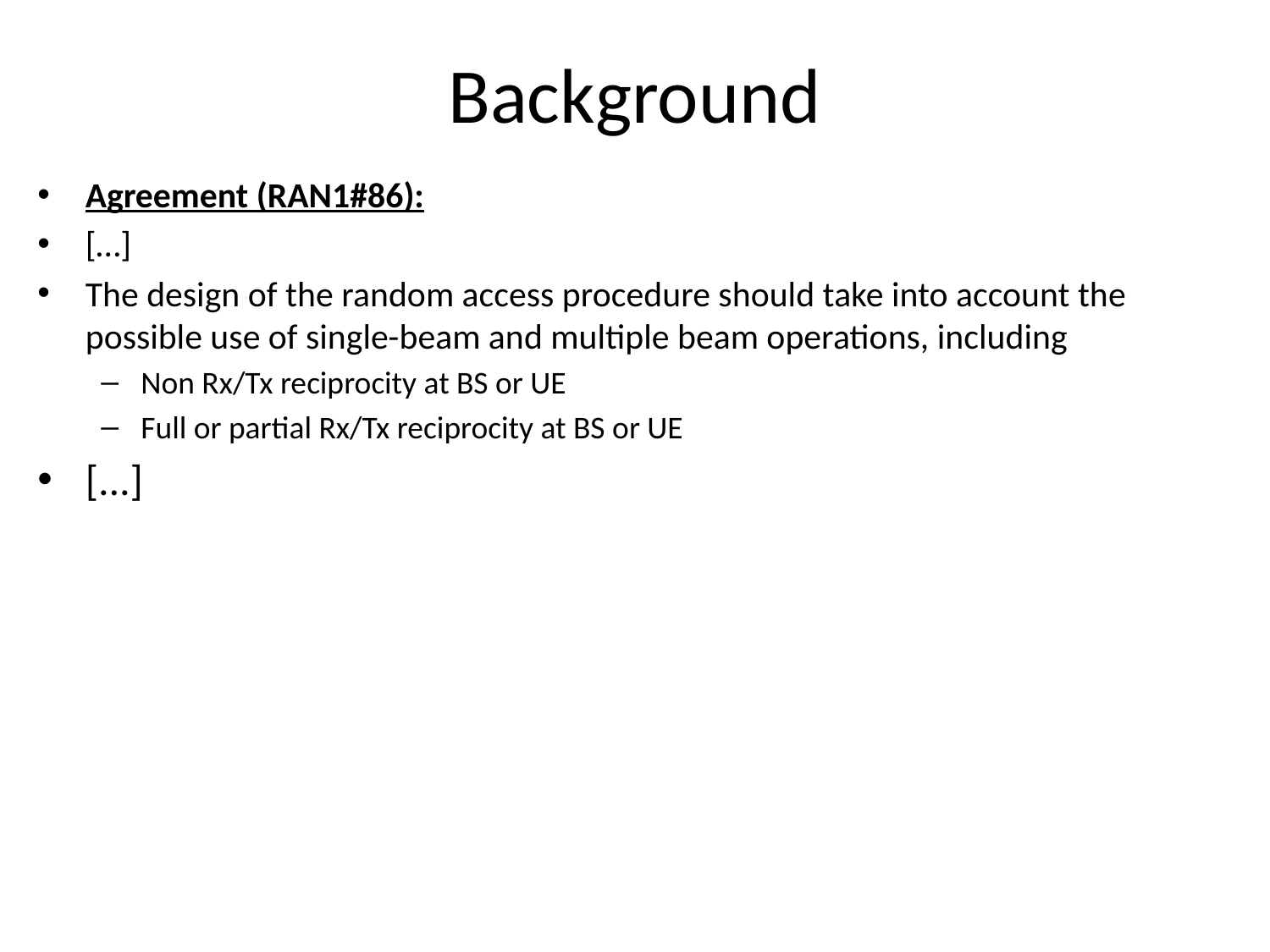

# Background
Agreement (RAN1#86):
[…]
The design of the random access procedure should take into account the possible use of single-beam and multiple beam operations, including
Non Rx/Tx reciprocity at BS or UE
Full or partial Rx/Tx reciprocity at BS or UE
[...]